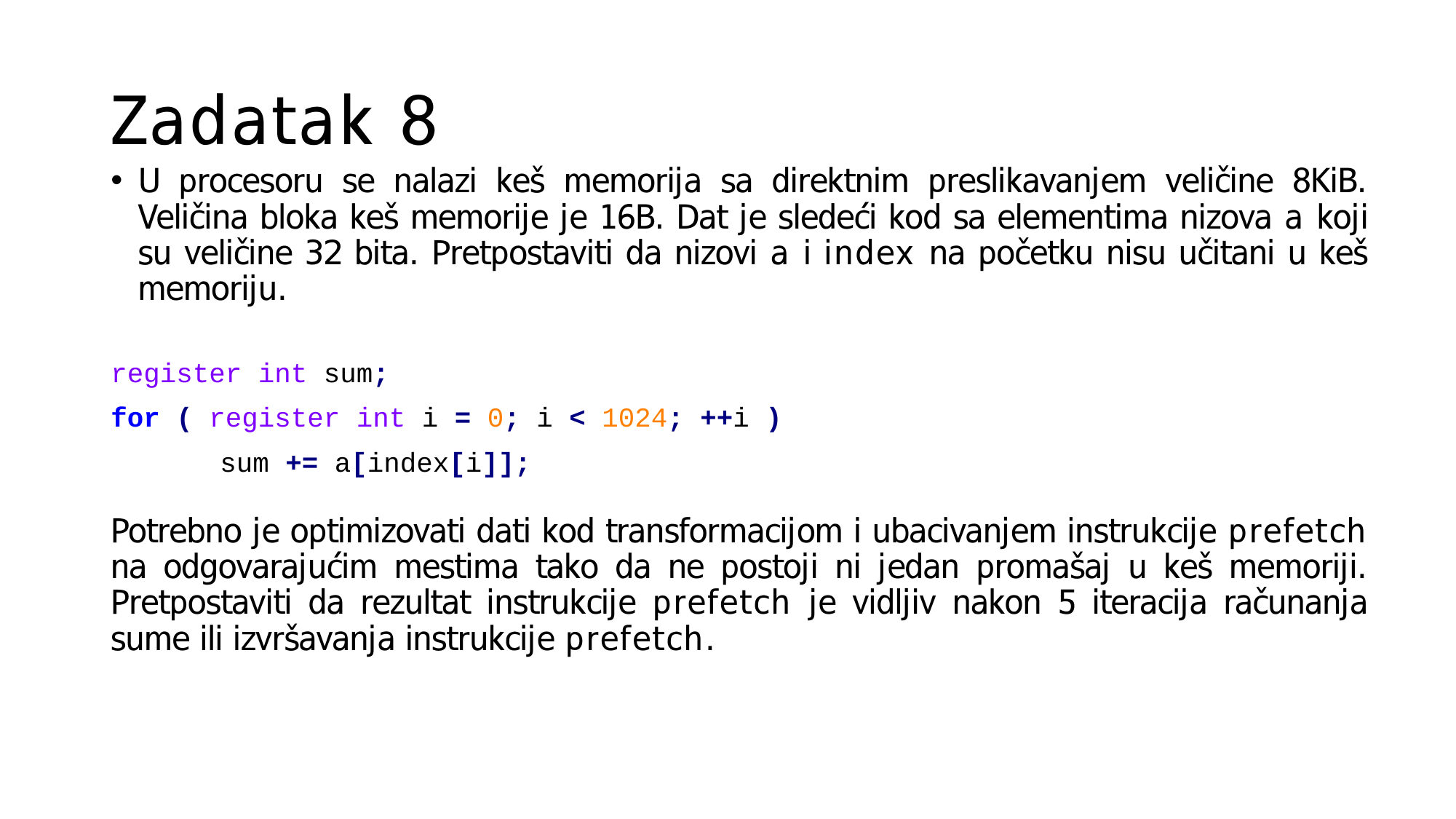

# Zadatak 8
U procesoru se nalazi keš memorija sa direktnim preslikavanjem veličine 8KiB. Veličina bloka keš memorije je 16B. Dat je sledeći kod sa elementima nizova a koji su veličine 32 bita. Pretpostaviti da nizovi a i index na početku nisu učitani u keš memoriju.

register int sum;
for ( register int i = 0; i < 1024; ++i )
	sum += a[index[i]];

Potrebno je optimizovati dati kod transformacijom i ubacivanjem instrukcije prefetch na odgovarajućim mestima tako da ne postoji ni jedan promašaj u keš memoriji. Pretpostaviti da rezultat instrukcije prefetch je vidljiv nakon 5 iteracija računanja sume ili izvršavanja instrukcije prefetch.